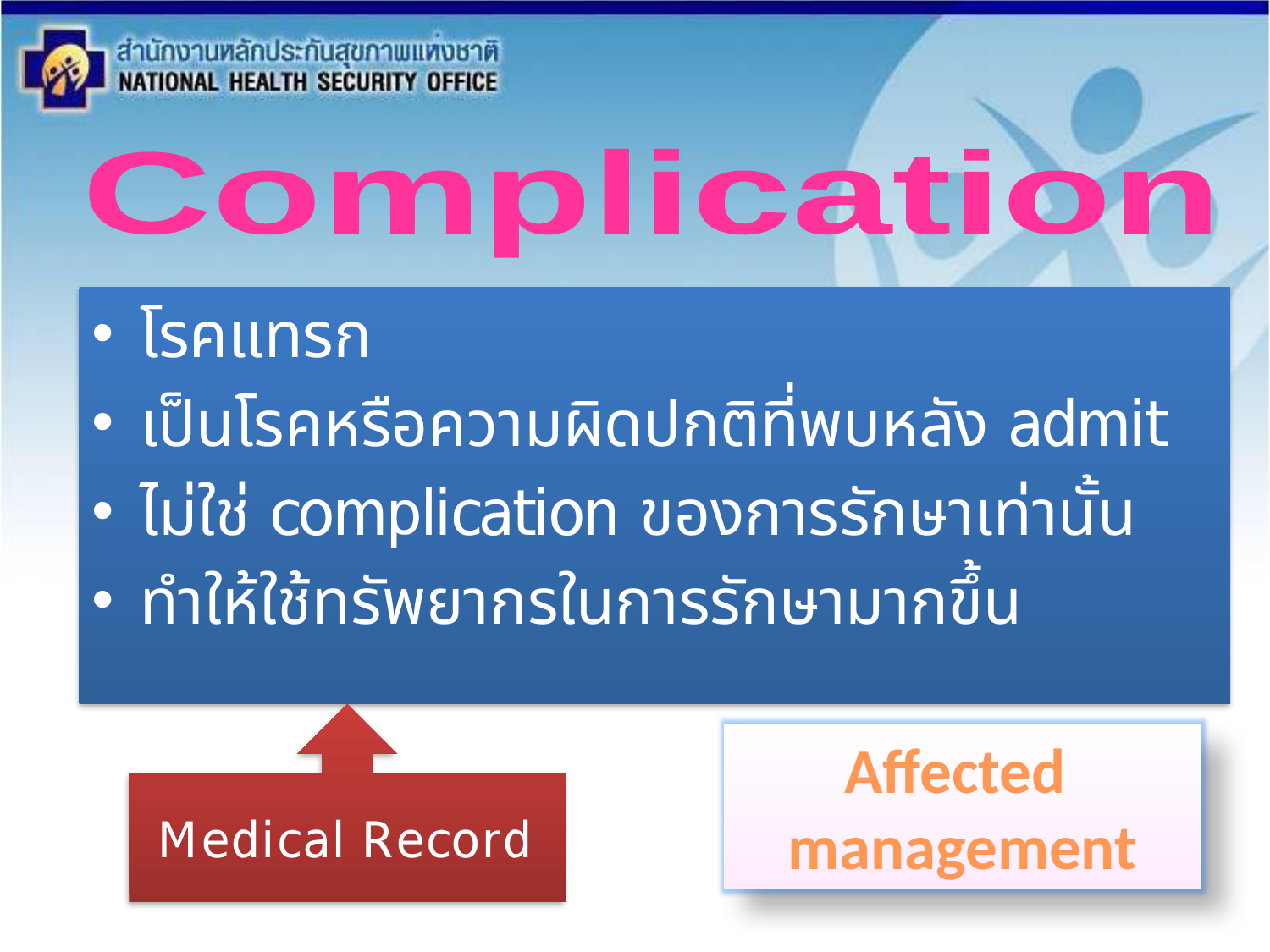

Complication
โรคแทรก
เป็นโรคหรือความผิดปกติที่พบหลัง admit
ไม่ใช่ complication ของการรักษาเท่านั้น
ทำให้ใช้ทรัพยากรในการรักษามากขึ้น

Medical Record
Affected
management